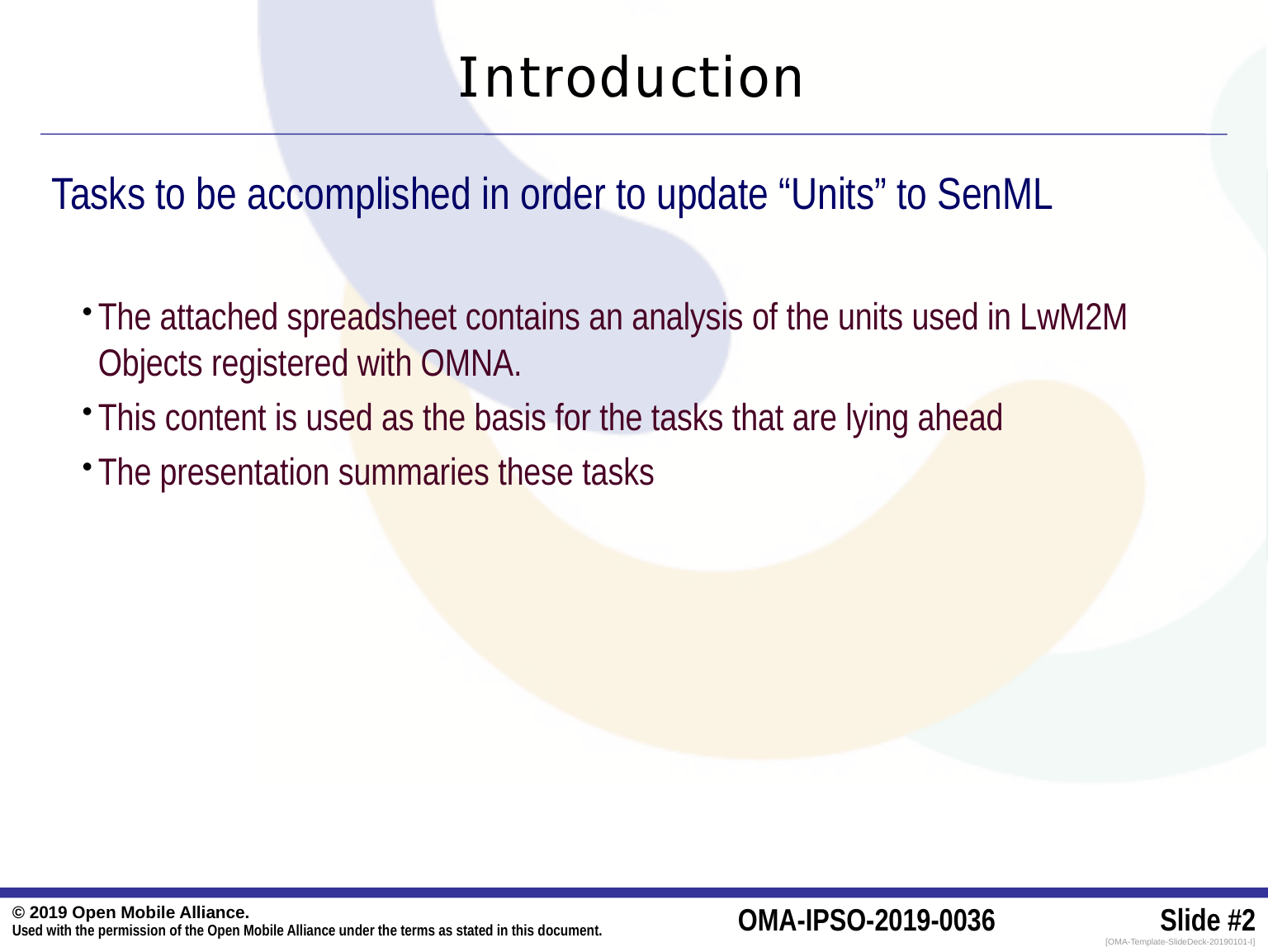

# Introduction
Tasks to be accomplished in order to update “Units” to SenML

The attached spreadsheet contains an analysis of the units used in LwM2M Objects registered with OMNA.
This content is used as the basis for the tasks that are lying ahead
The presentation summaries these tasks